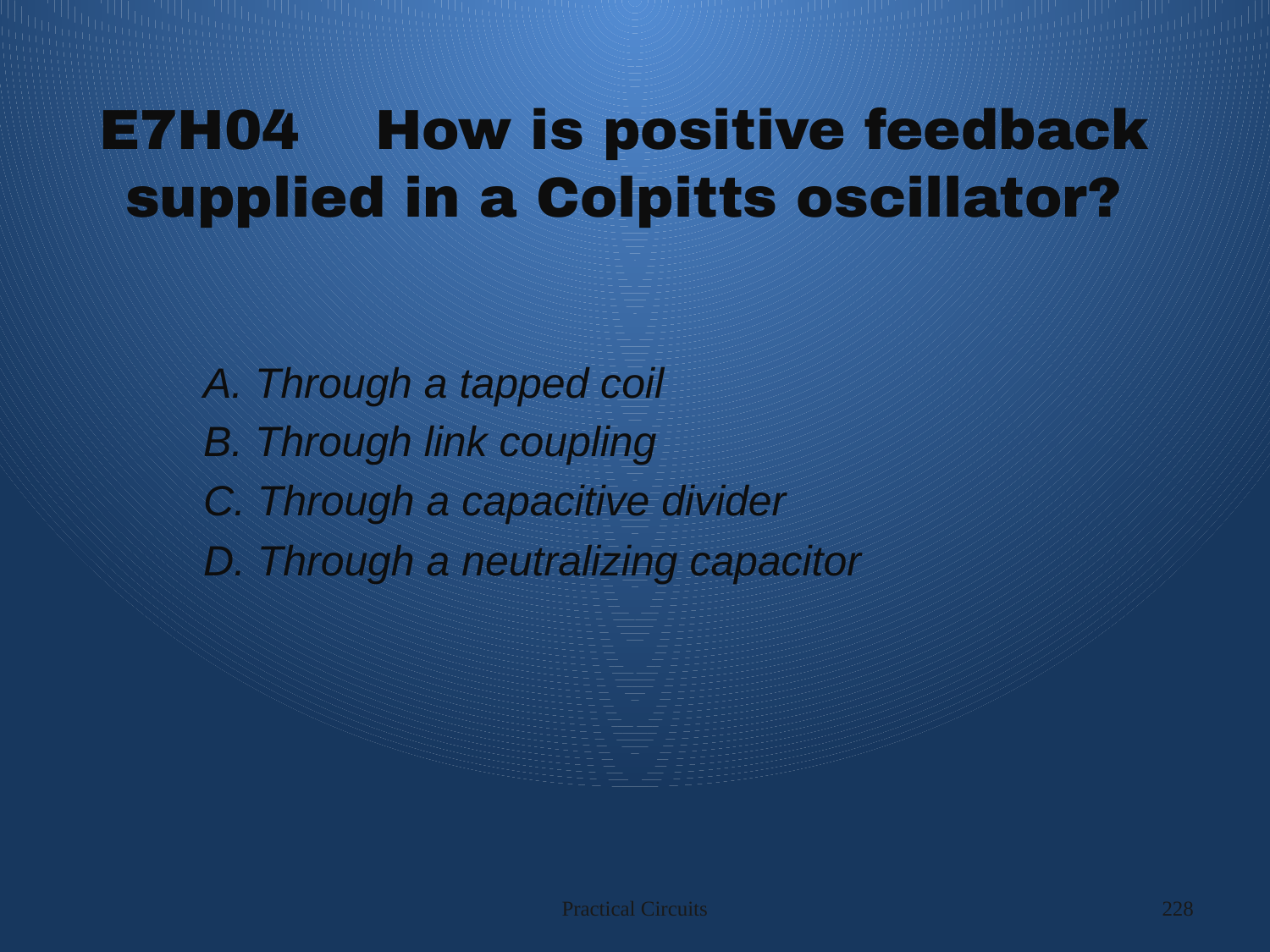

# E7H04    How is positive feedback supplied in a Colpitts oscillator?
A. Through a tapped coil
B. Through link coupling
C. Through a capacitive divider
D. Through a neutralizing capacitor
Practical Circuits
228